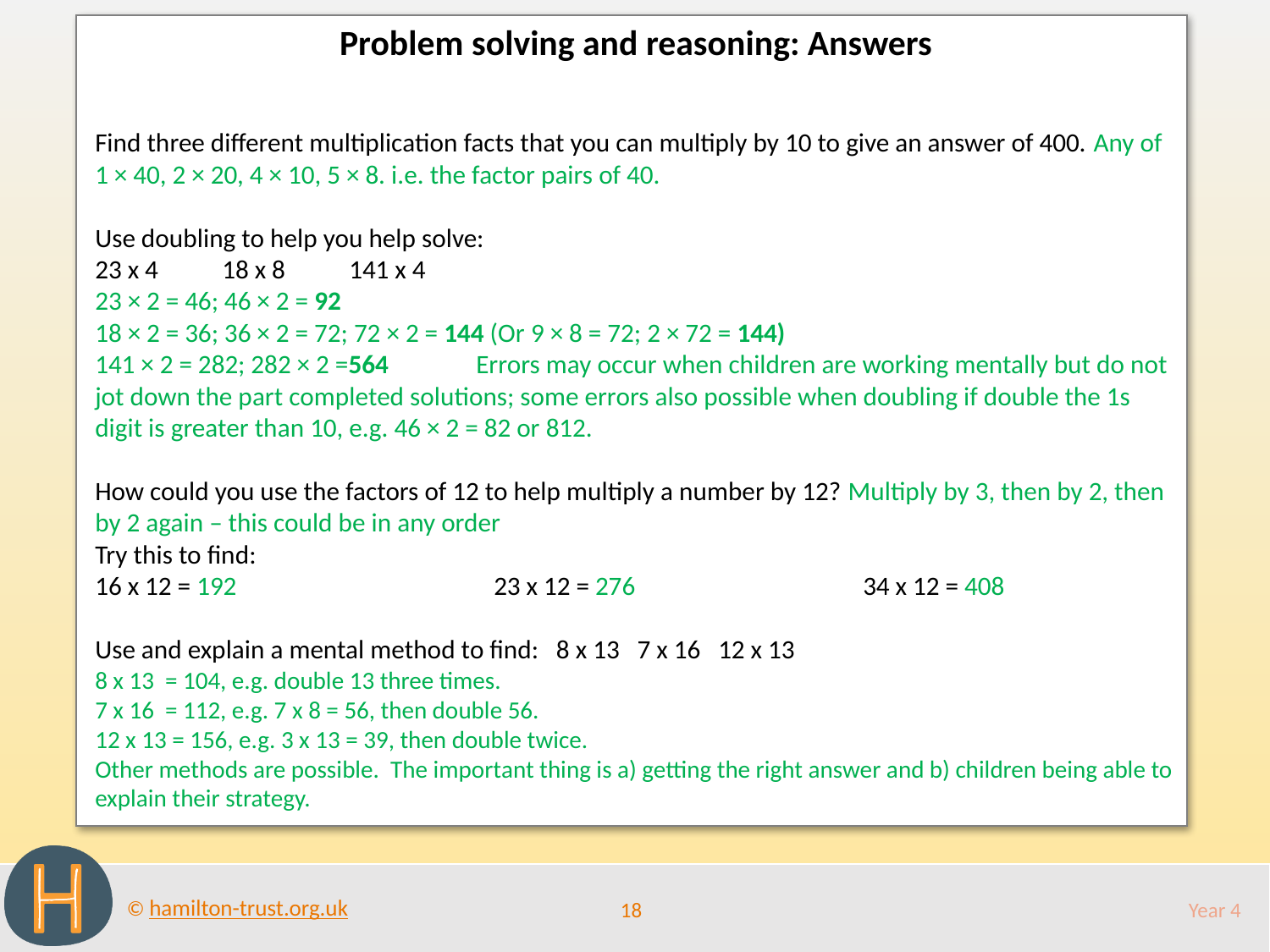

Problem solving and reasoning: Answers

Find three different multiplication facts that you can multiply by 10 to give an answer of 400. Any of 1 × 40, 2 × 20, 4 × 10, 5 × 8. i.e. the factor pairs of 40.

Use doubling to help you help solve:
23 x 4	18 x 8	141 x 4
23 × 2 = 46; 46 × 2 = 92
18 × 2 = 36; 36 × 2 = 72; 72 × 2 = 144 (Or 9 × 8 = 72; 2 × 72 = 144)
141 × 2 = 282; 282 × 2 =564	Errors may occur when children are working mentally but do not jot down the part completed solutions; some errors also possible when doubling if double the 1s digit is greater than 10, e.g. 46 × 2 = 82 or 812.

How could you use the factors of 12 to help multiply a number by 12? Multiply by 3, then by 2, then by 2 again – this could be in any order
Try this to find:
16 x 12 = 192		   23 x 12 = 276	  	 34 x 12 = 408

Use and explain a mental method to find:   8 x 13   7 x 16   12 x 13
8 x 13  = 104, e.g. double 13 three times.
7 x 16  = 112, e.g. 7 x 8 = 56, then double 56.
12 x 13 = 156, e.g. 3 x 13 = 39, then double twice.
Other methods are possible.  The important thing is a) getting the right answer and b) children being able to explain their strategy.

18
Year 4